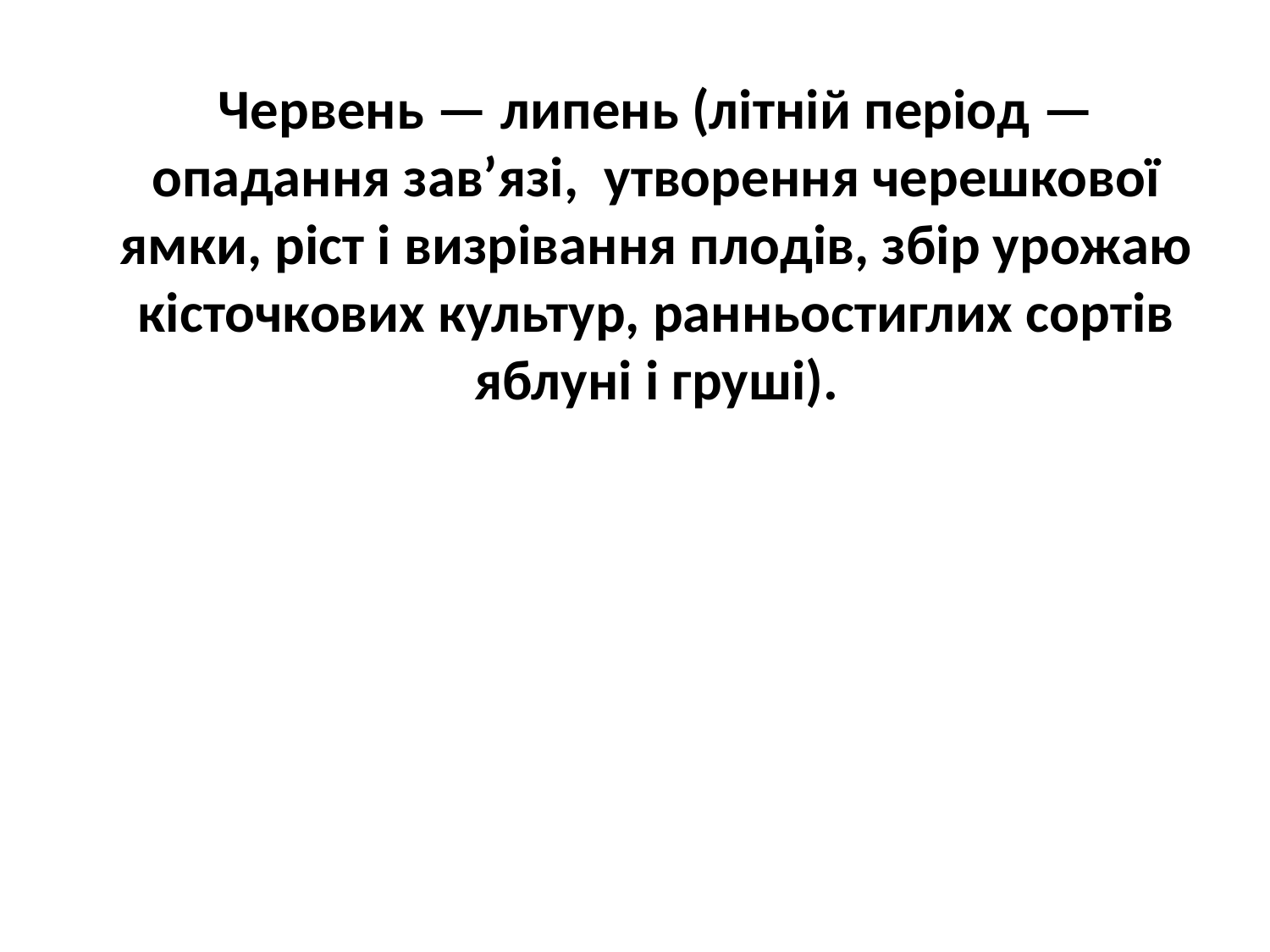

Червень — липень (літній період — опадання зав’язі,  утворення черешкової ямки, ріст і визрівання плодів, збір урожаю кісточкових культур, ранньостиглих сортів яблуні і груші).